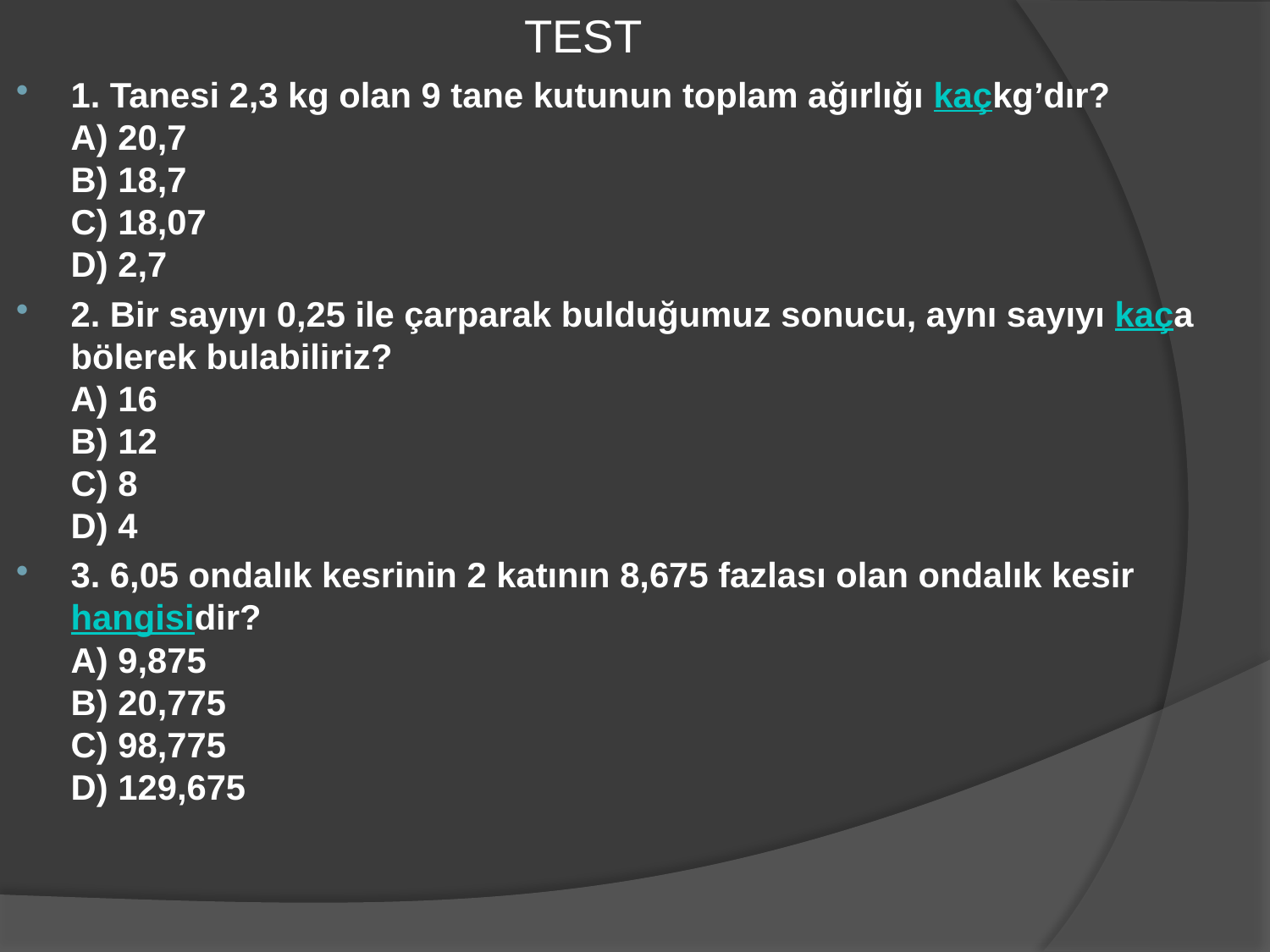

# TEST
1. Tanesi 2,3 kg olan 9 tane kutunun toplam ağırlığı kaçkg’dır? 
A) 20,7 
B) 18,7 
C) 18,07 
D) 2,7
2. Bir sayıyı 0,25 ile çarparak bulduğumuz sonucu, aynı sayıyı kaça bölerek bulabiliriz? 
A) 16 
B) 12 
C) 8 
D) 4
3. 6,05 ondalık kesrinin 2 katının 8,675 fazlası olan ondalık kesir hangisidir? 
A) 9,875 
B) 20,775 
C) 98,775 
D) 129,675